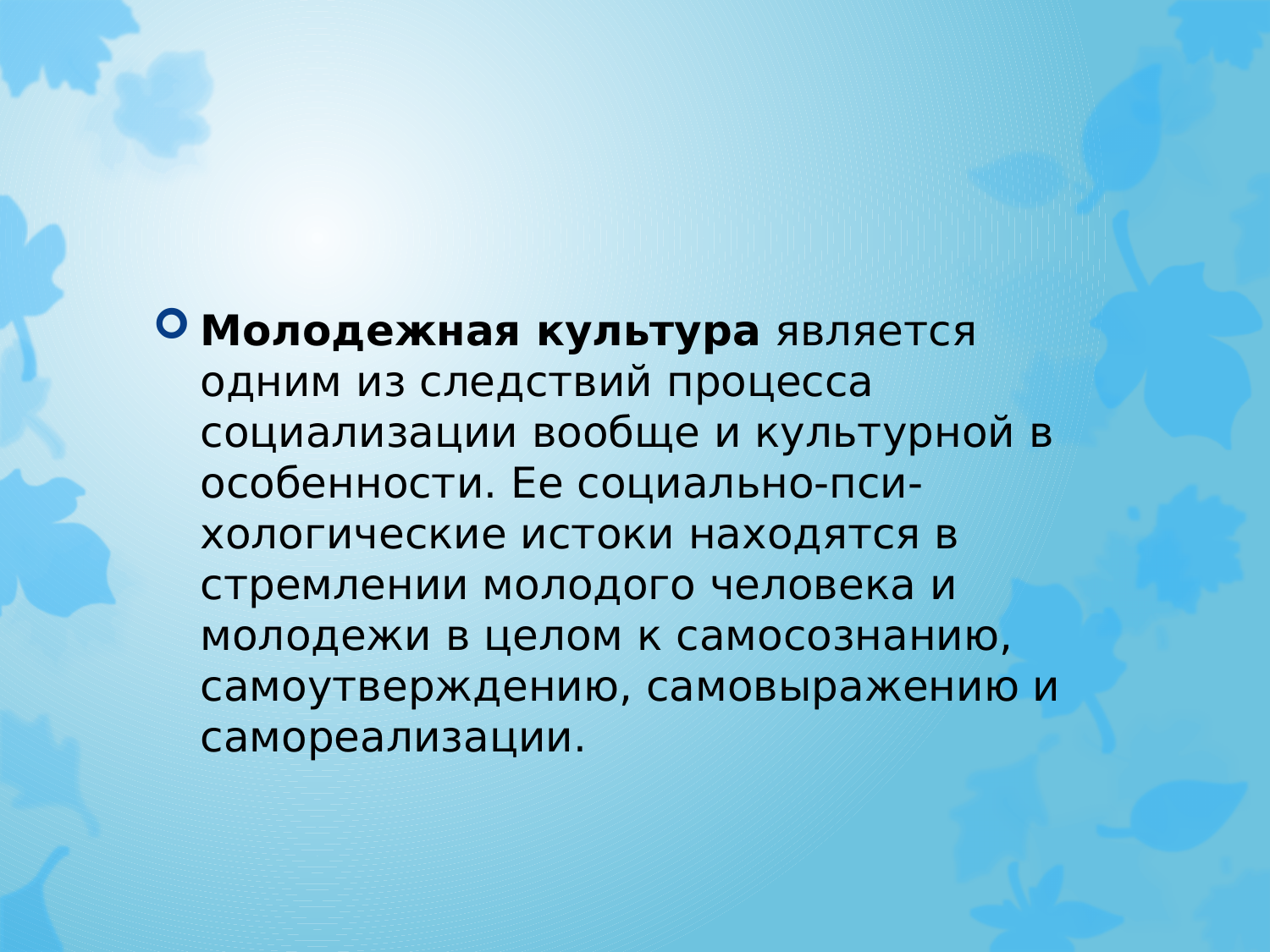

#
Молодежная культура является одним из следствий процесса социализации вообще и культурной в особенности. Ее социально-пси- хологические истоки находятся в стремлении молодого человека и молодежи в целом к самосознанию, самоутверждению, самовыражению и самореализации.